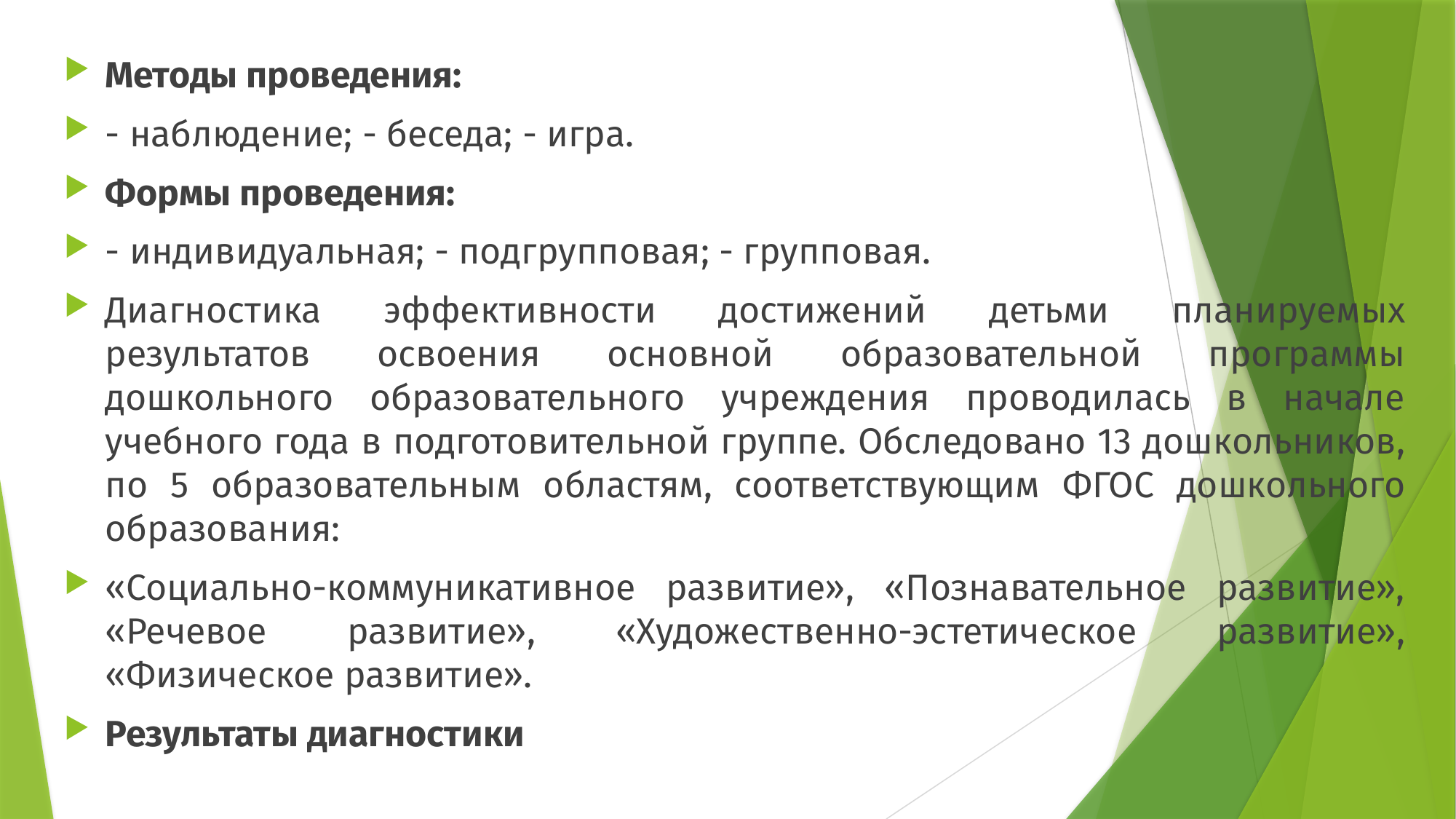

Методы проведения:
- наблюдение; - беседа; - игра.
Формы проведения:
- индивидуальная; - подгрупповая; - групповая.
Диагностика эффективности достижений детьми планируемых результатов освоения основной образовательной программы дошкольного образовательного учреждения проводилась в начале учебного года в подготовительной группе. Обследовано 13 дошкольников, по 5 образовательным областям, соответствующим ФГОС дошкольного образования:
«Социально-коммуникативное развитие», «Познавательное развитие», «Речевое развитие», «Художественно-эстетическое развитие», «Физическое развитие».
Результаты диагностики